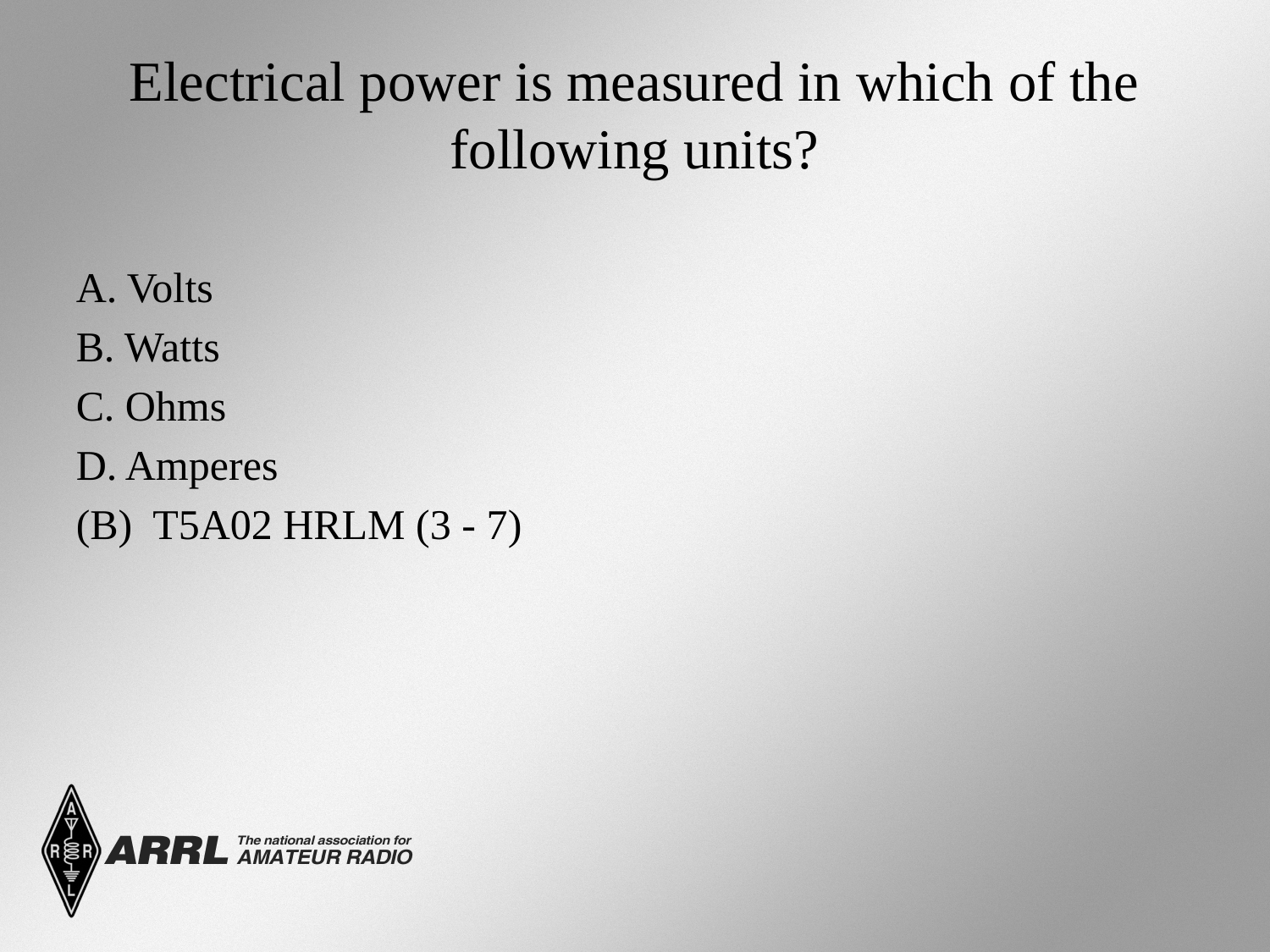

# Electrical power is measured in which of the following units?
A. Volts
B. Watts
C. Ohms
D. Amperes
(B)  T5A02 HRLM (3 - 7)